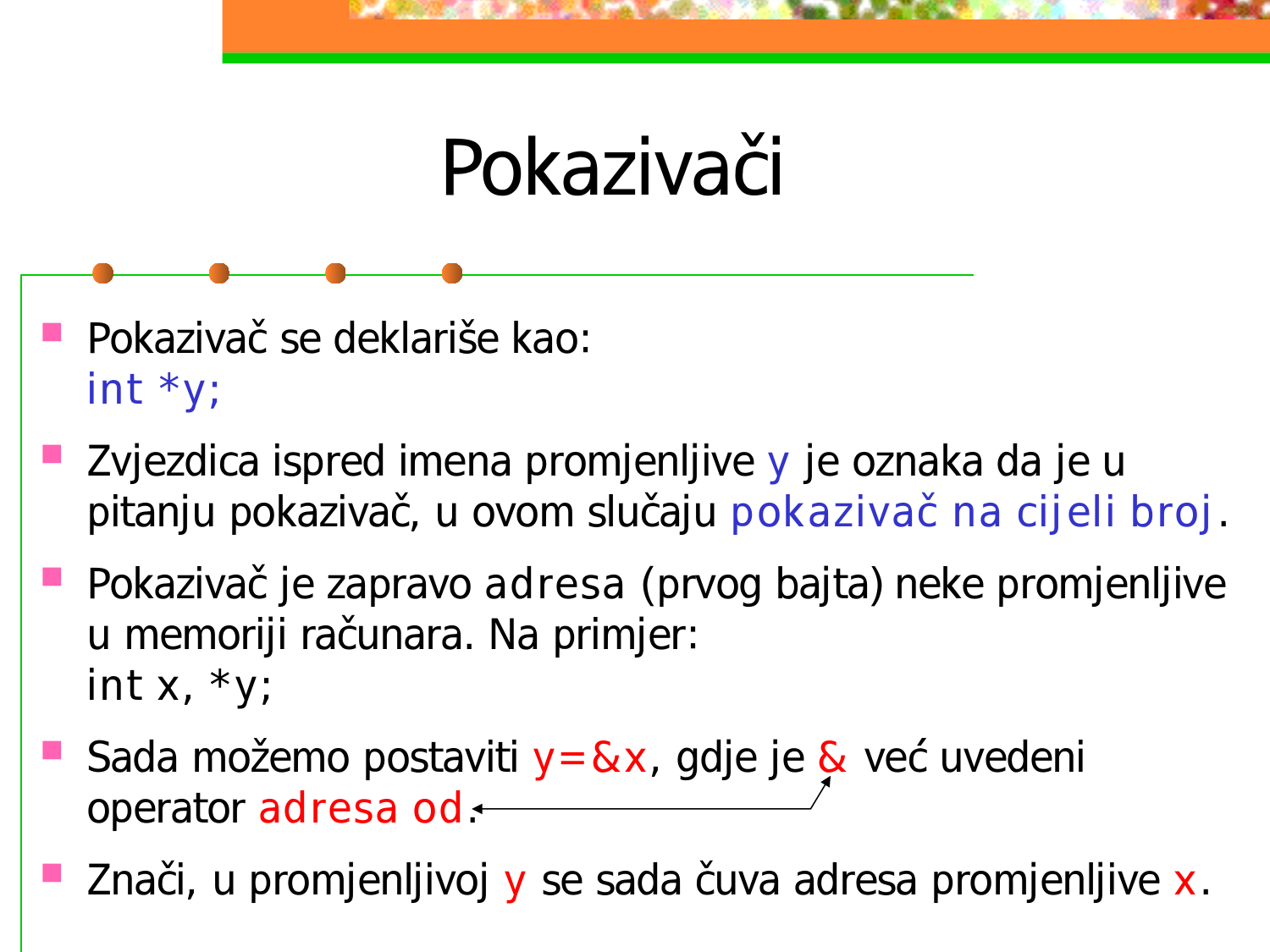

# Pokazivači
Pokazivač se deklariše kao:
int *y;
Zvjezdica ispred imena promjenljive y je oznaka da je u pitanju pokazivač, u ovom slučaju pokazivač na cijeli broj.
Pokazivač je zapravo adresa (prvog bajta) neke promjenljive u memoriji računara. Na primjer:
int x, *y;
Sada možemo postaviti y=&x, gdje je & već uvedeni operator adresa od.
Znači, u promjenljivoj y se sada čuva adresa promjenljive x.